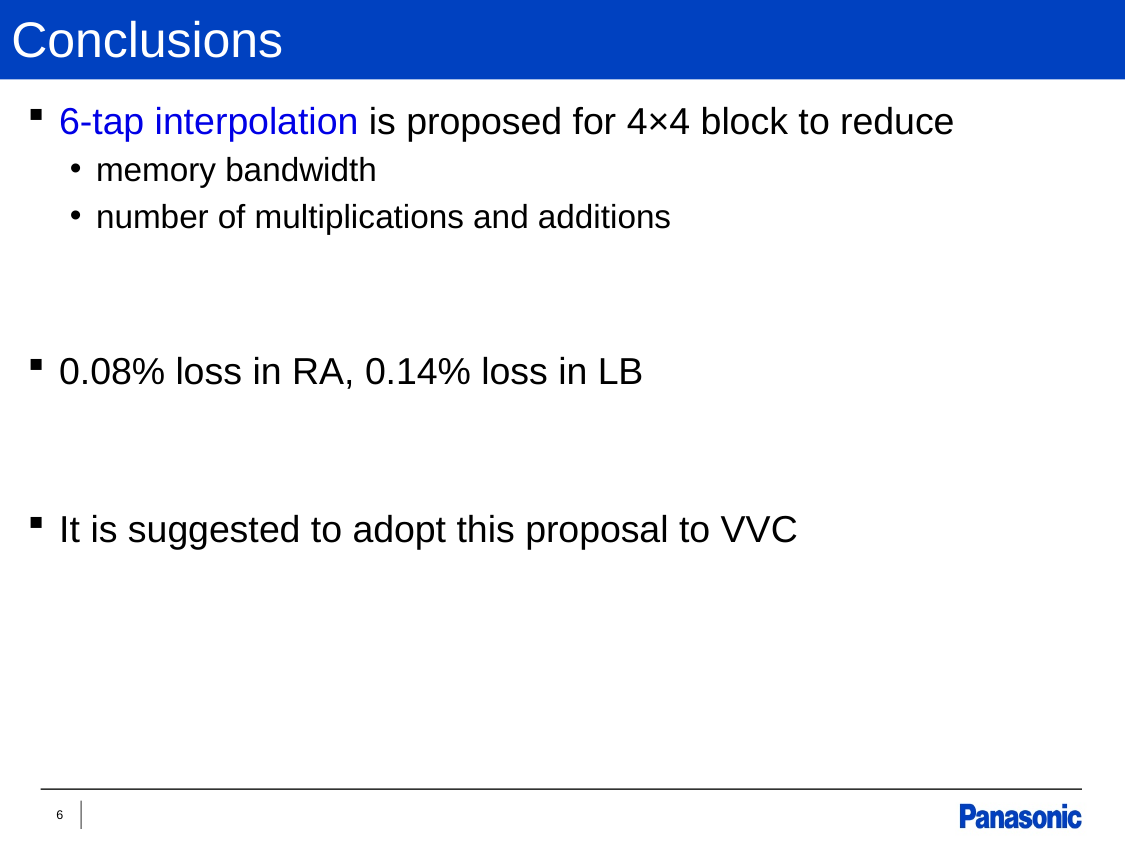

# Conclusions
6-tap interpolation is proposed for 4×4 block to reduce
memory bandwidth
number of multiplications and additions

0.08% loss in RA, 0.14% loss in LB

It is suggested to adopt this proposal to VVC